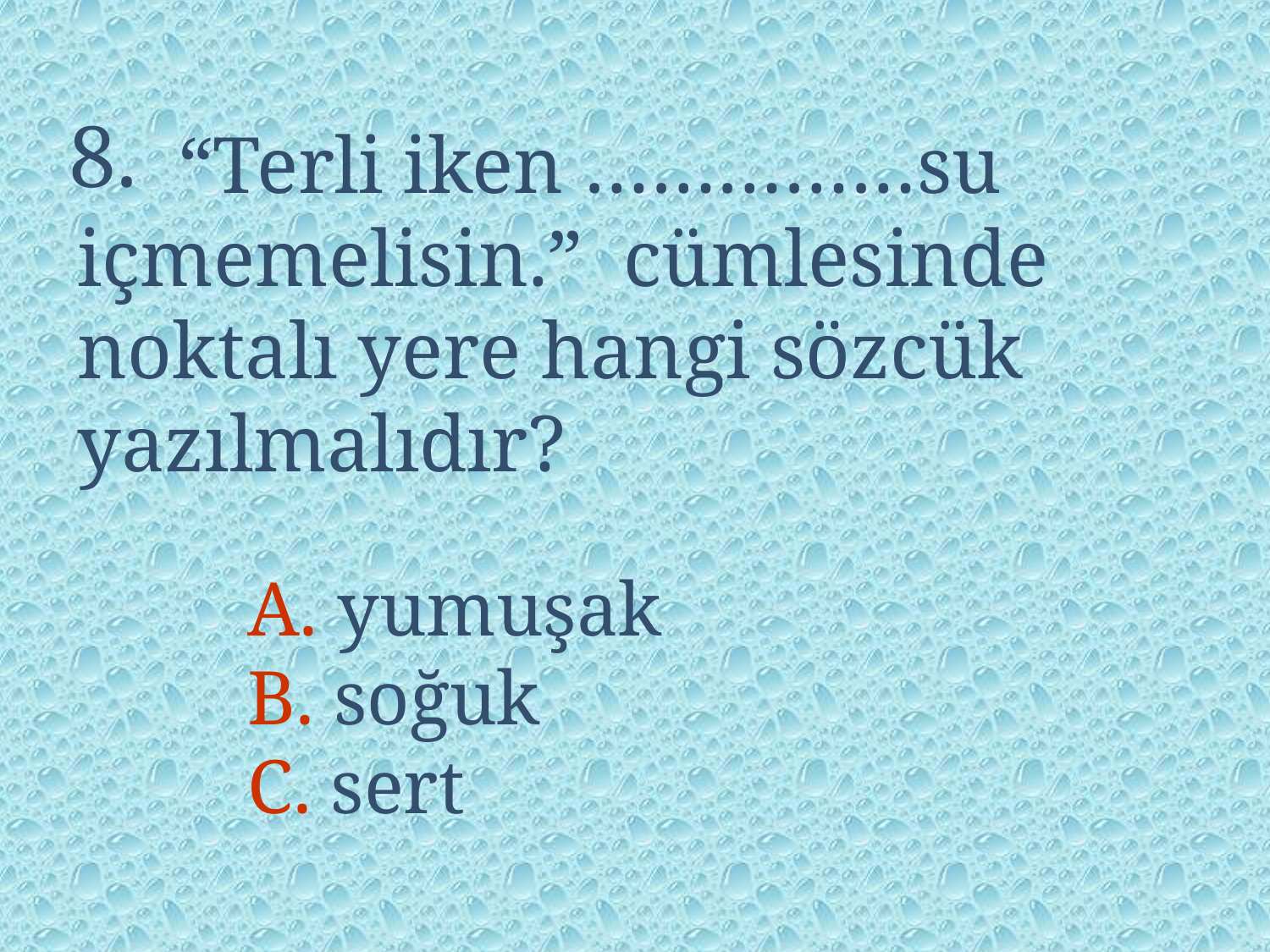

“Terli iken ……………su içmemelisin.”  cümlesinde noktalı yere hangi sözcük yazılmalıdır?
 8.
A. yumuşak
B. soğuk
C. sert